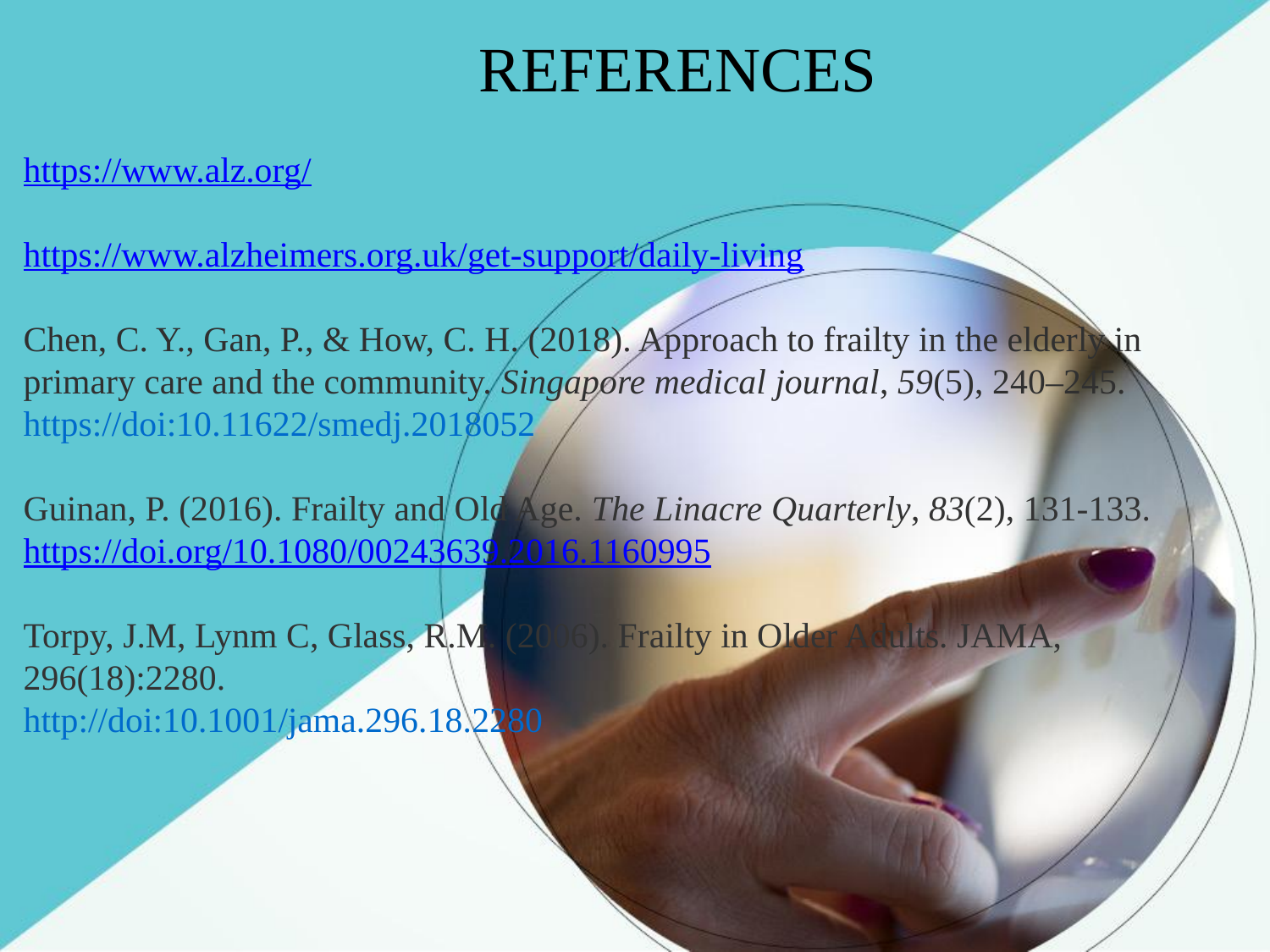

REFERENCES

https://www.alz.org/

https://www.alzheimers.org.uk/get-support/daily-living

Chen, C. Y., Gan, P., & How, C. H. (2018). Approach to frailty in the elderly in primary care and the community. Singapore medical journal, 59(5), 240–245.
https://doi:10.11622/smedj.2018052

Guinan, P. (2016). Frailty and Old Age. The Linacre Quarterly, 83(2), 131-133.
https://doi.org/10.1080/00243639.2016.1160995

Torpy, J.M, Lynm C, Glass, R.M. (2006). Frailty in Older Adults. JAMA, 296(18):2280.
http://doi:10.1001/jama.296.18.2280